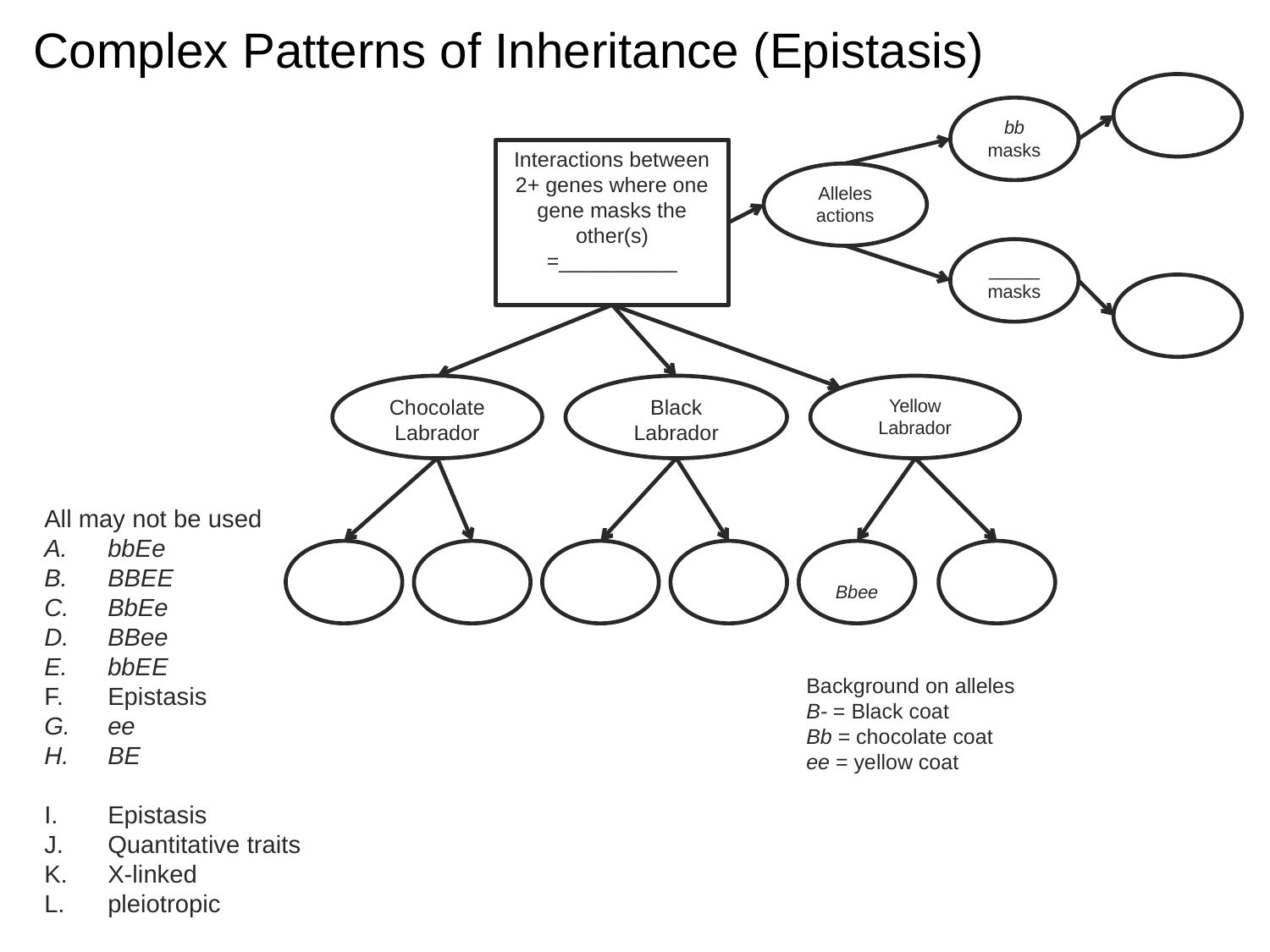

# Complex Patterns of Inheritance (Epistasis)

bb masks
Interactions between 2+ genes where one gene masks the other(s)
=__________
Alleles actions
_____masks

Chocolate Labrador
Black
Labrador
Yellow
Labrador

Bbee

All may not be used
bbEe
BBEE
BbEe
BBee
bbEE
Epistasis
ee
BE

Epistasis
Quantitative traits
X-linked
pleiotropic

Background on alleles
B- = Black coat
Bb = chocolate coat
ee = yellow coat